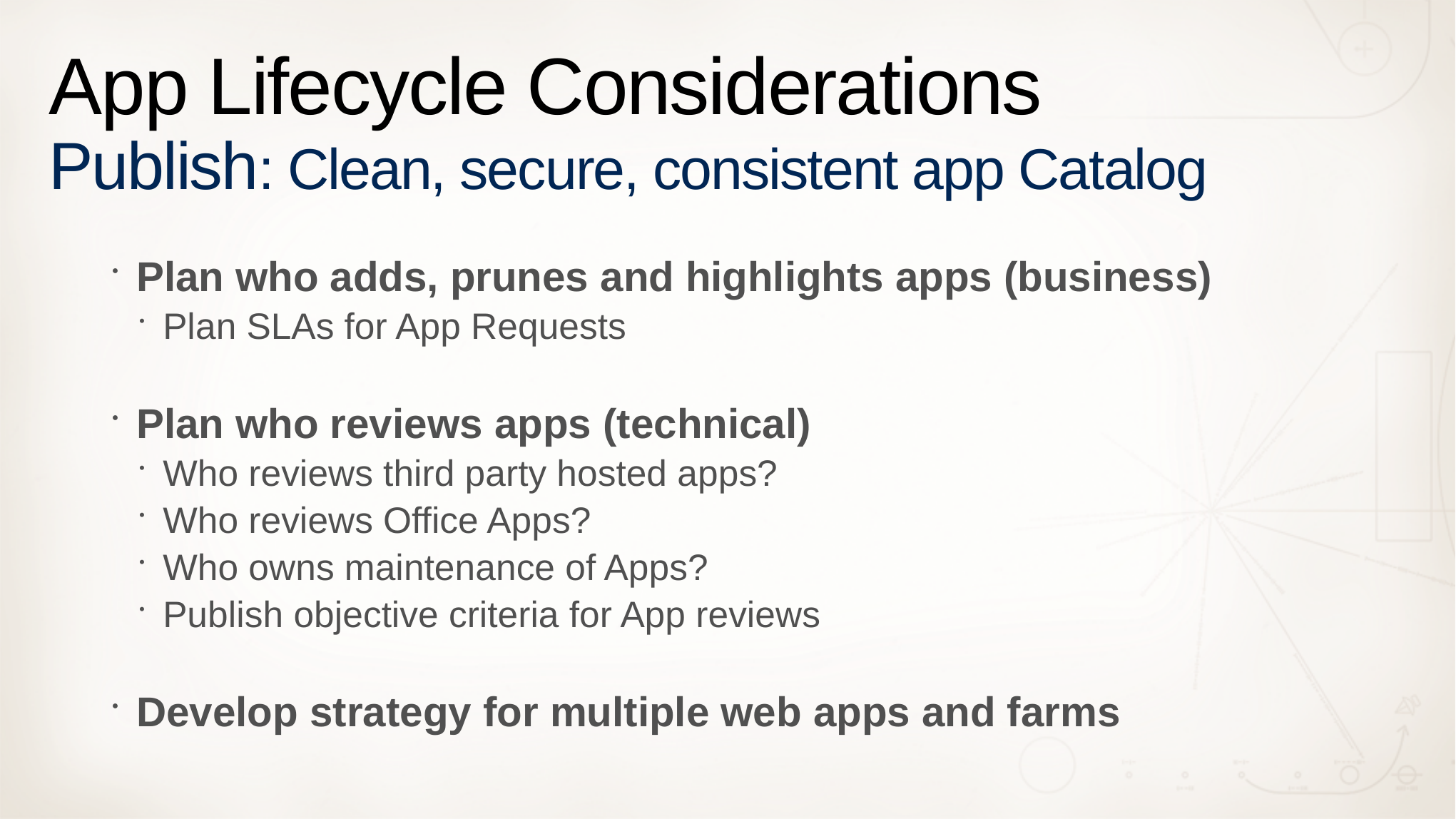

# App Lifecycle Considerations Publish: Clean, secure, consistent app Catalog

Plan who adds, prunes and highlights apps (business)
Plan SLAs for App Requests

Plan who reviews apps (technical)
Who reviews third party hosted apps?
Who reviews Office Apps?
Who owns maintenance of Apps?
Publish objective criteria for App reviews

Develop strategy for multiple web apps and farms